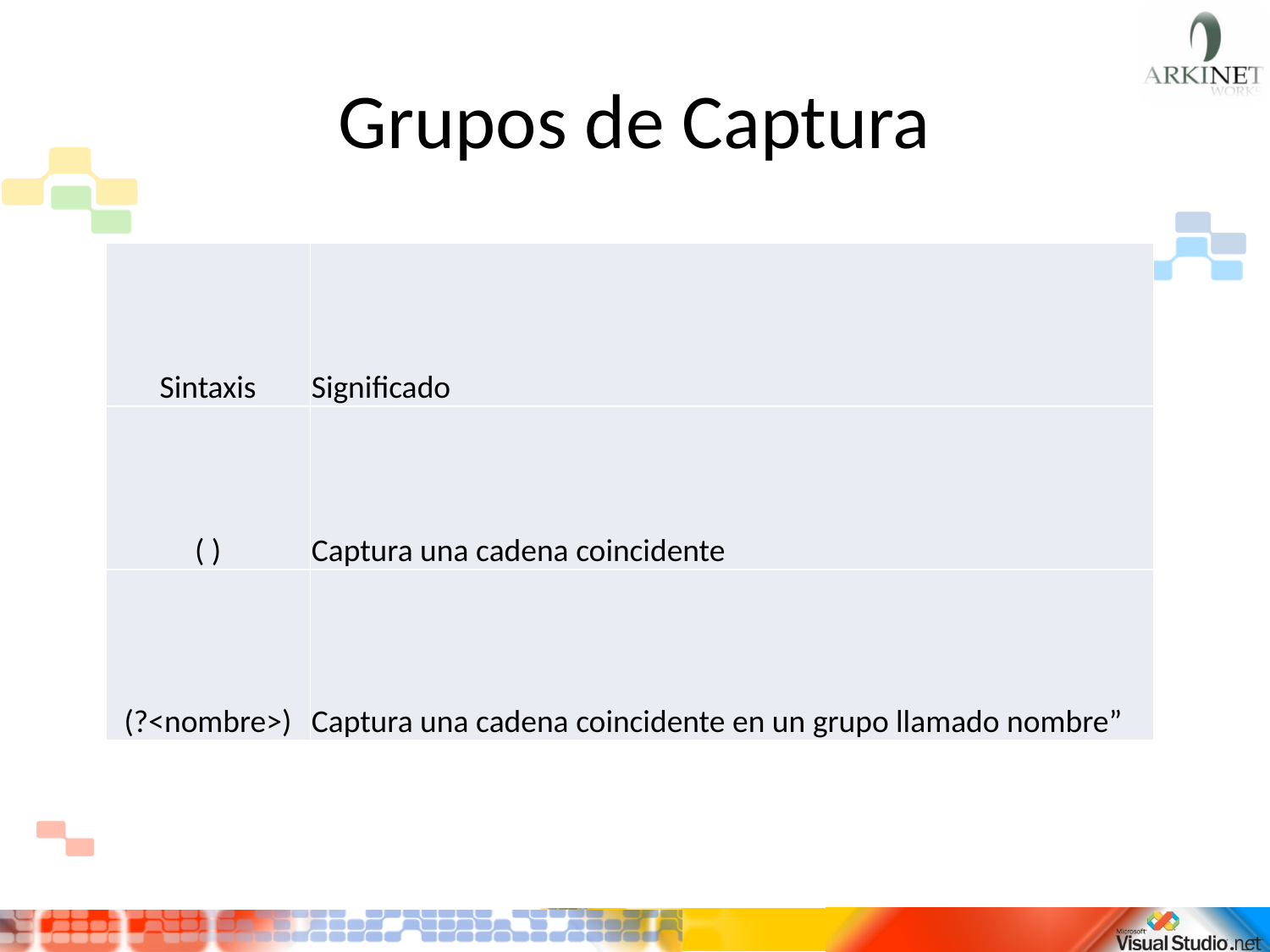

# Grupos de Captura
| Sintaxis | Significado |
| --- | --- |
| ( ) | Captura una cadena coincidente |
| (?<nombre>) | Captura una cadena coincidente en un grupo llamado nombre” |